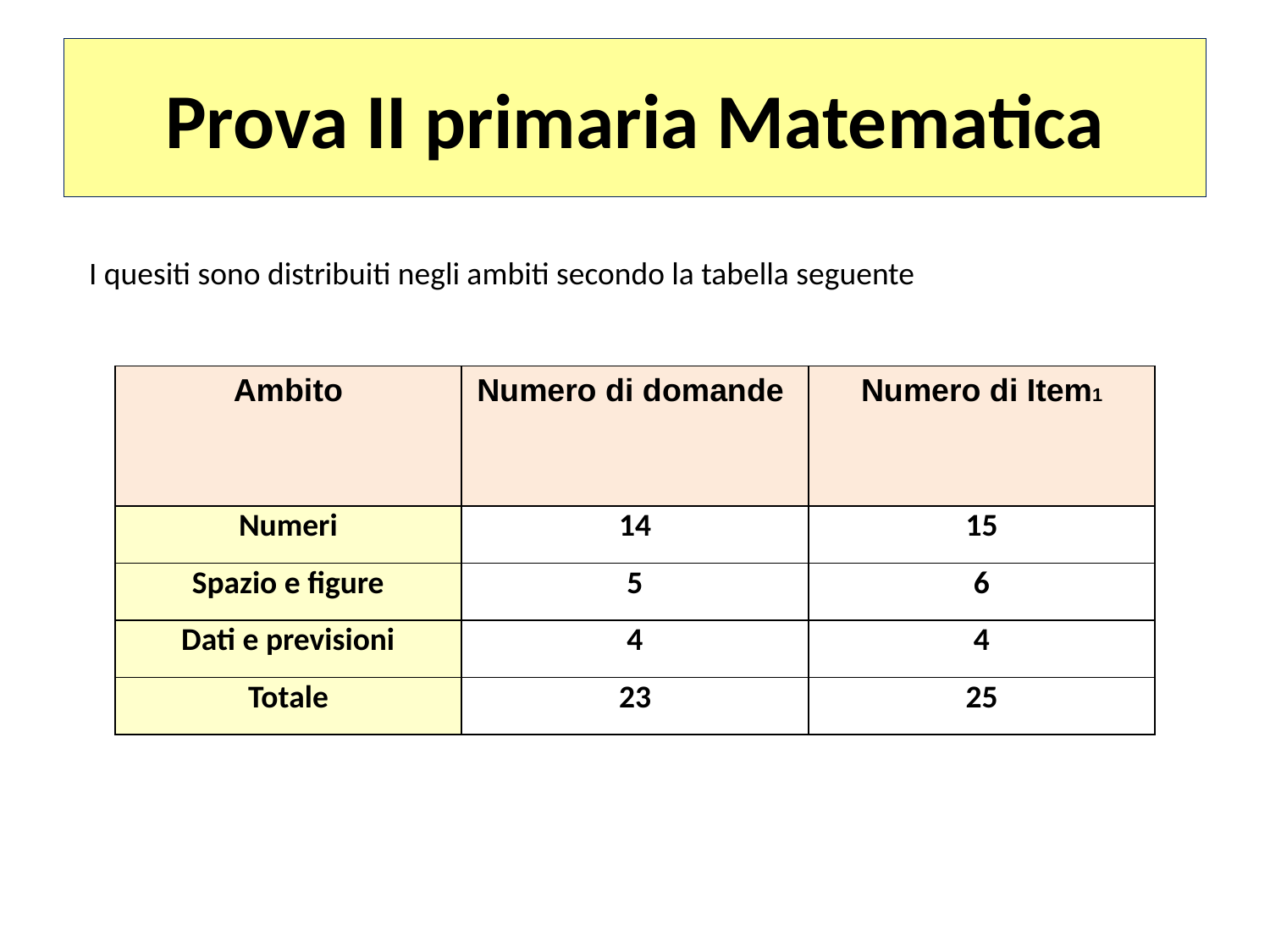

# Prova II primaria Matematica
 I quesiti sono distribuiti negli ambiti secondo la tabella seguente

| Ambito | Numero di domande | Numero di Item1 |
| --- | --- | --- |
| Numeri | 14 | 15 |
| Spazio e figure | 5 | 6 |
| Dati e previsioni | 4 | 4 |
| Totale | 23 | 25 |